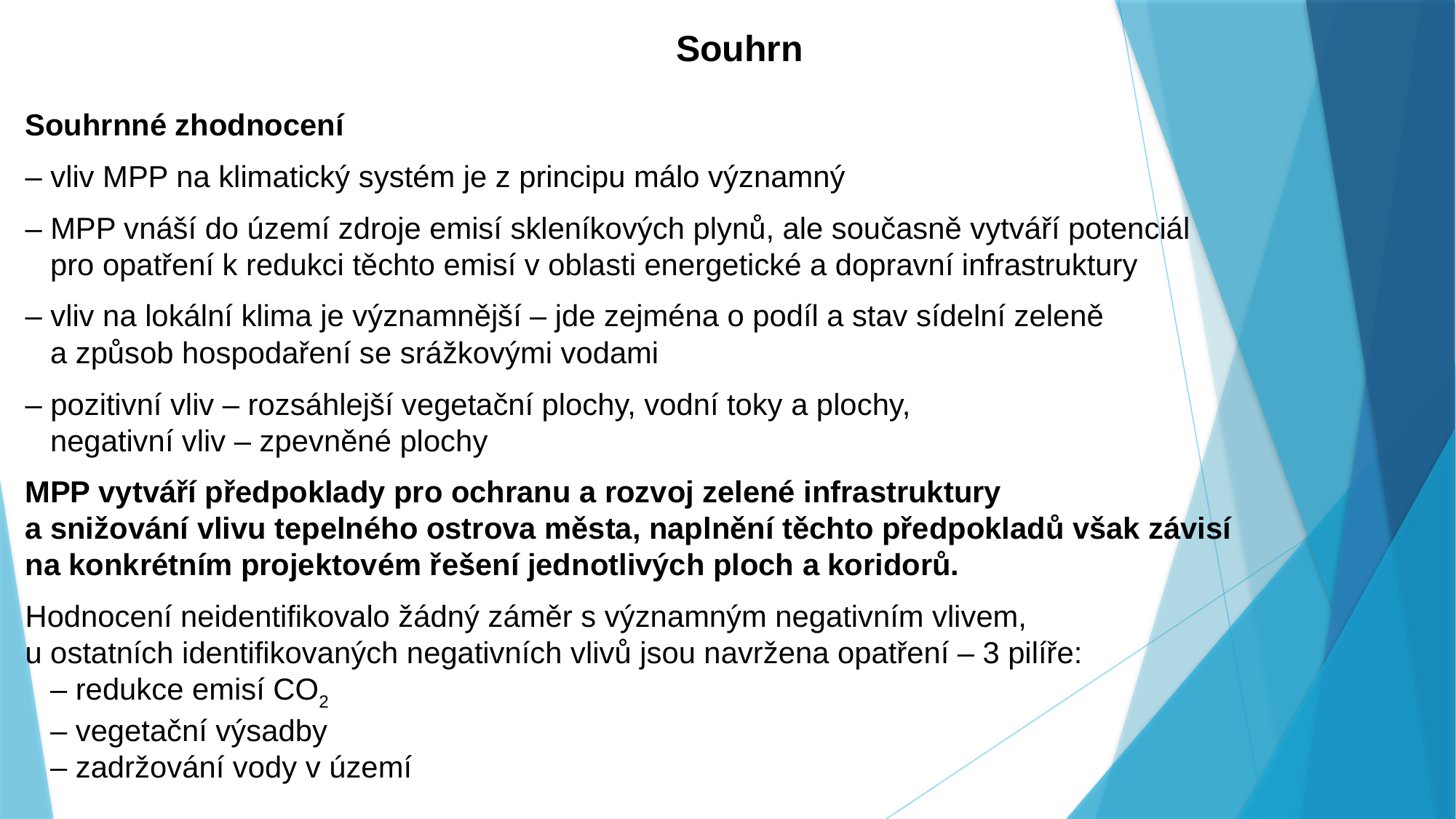

# Souhrn
Souhrnné zhodnocení
– vliv MPP na klimatický systém je z principu málo významný
– MPP vnáší do území zdroje emisí skleníkových plynů, ale současně vytváří potenciál
   pro opatření k redukci těchto emisí v oblasti energetické a dopravní infrastruktury
– vliv na lokální klima je významnější – jde zejména o podíl a stav sídelní zeleně
   a způsob hospodaření se srážkovými vodami
– pozitivní vliv – rozsáhlejší vegetační plochy, vodní toky a plochy,
   negativní vliv – zpevněné plochy
MPP vytváří předpoklady pro ochranu a rozvoj zelené infrastruktury
a snižování vlivu tepelného ostrova města, naplnění těchto předpokladů však závisí
na konkrétním projektovém řešení jednotlivých ploch a koridorů.
Hodnocení neidentifikovalo žádný záměr s významným negativním vlivem,
u ostatních identifikovaných negativních vlivů jsou navržena opatření – 3 pilíře:
   – redukce emisí CO2
   – vegetační výsadby
   – zadržování vody v území